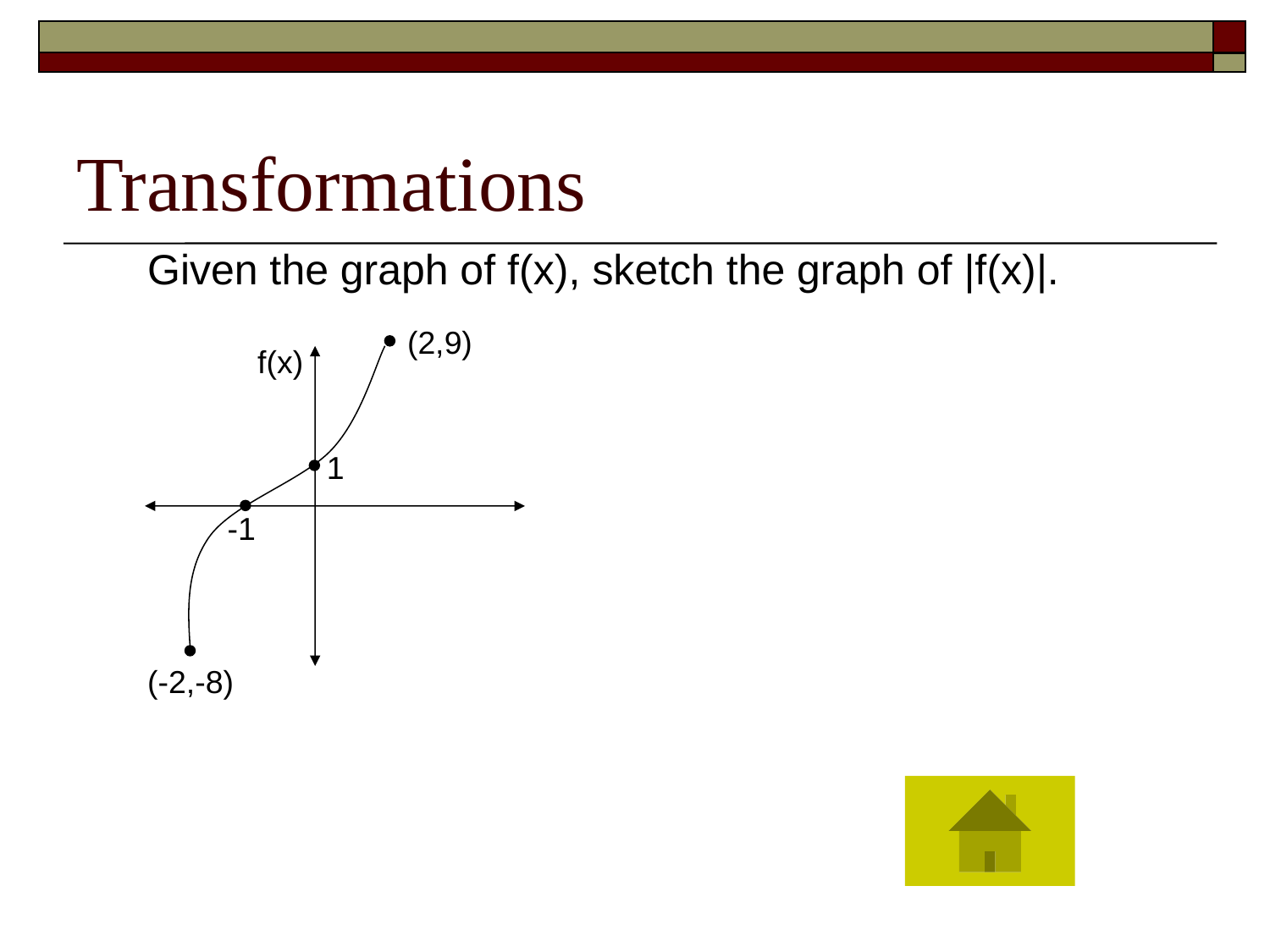

# Transformations
Given the graph of f(x), sketch the graph of |f(x)|.
(2,9)

f(x)

1

-1

(-2,-8)